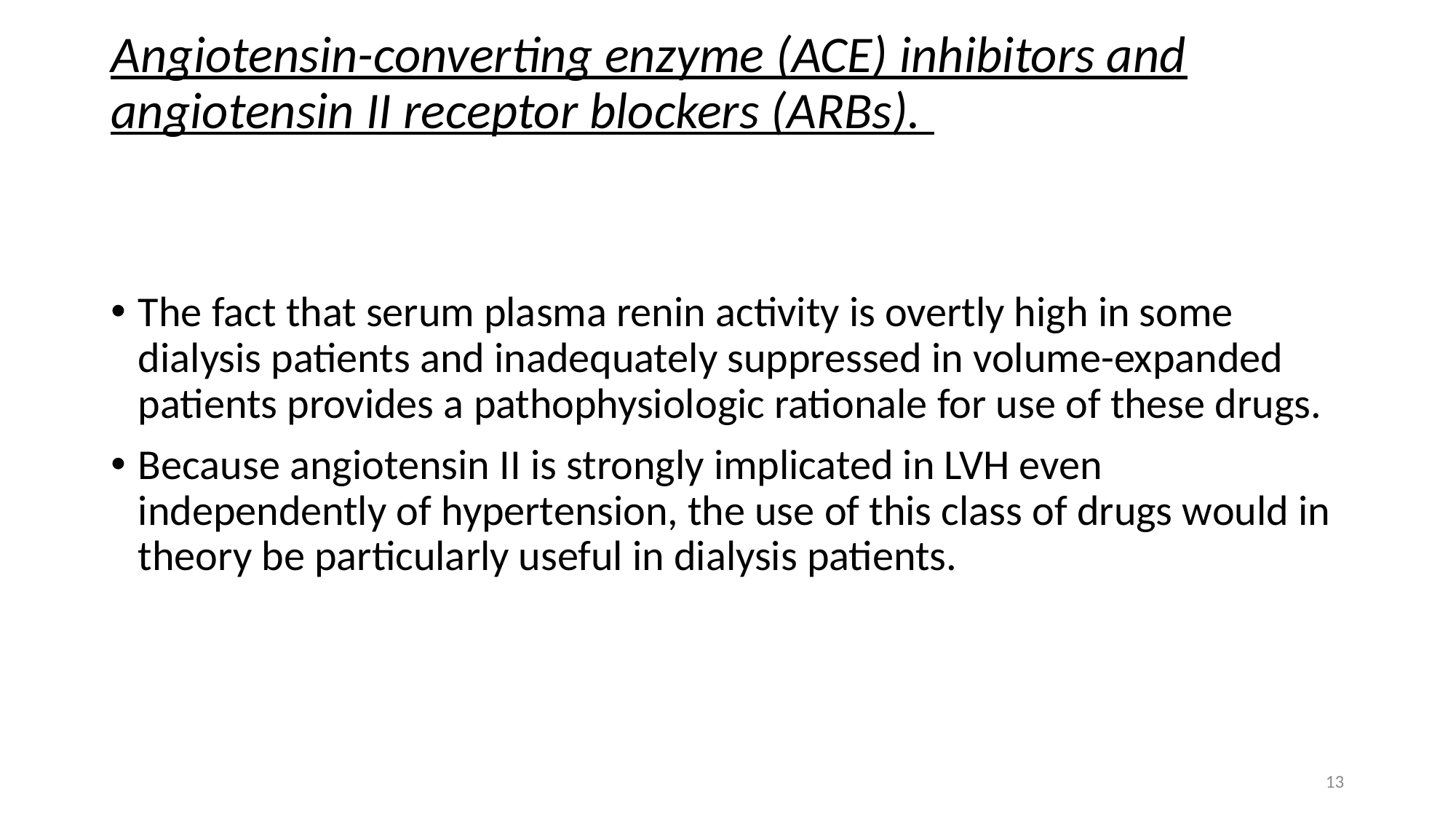

# Angiotensin-converting enzyme (ACE) inhibitors and angiotensin II receptor blockers (ARBs).
The fact that serum plasma renin activity is overtly high in some dialysis patients and inadequately suppressed in volume-expanded patients provides a pathophysiologic rationale for use of these drugs.
Because angiotensin II is strongly implicated in LVH even independently of hypertension, the use of this class of drugs would in theory be particularly useful in dialysis patients.

13